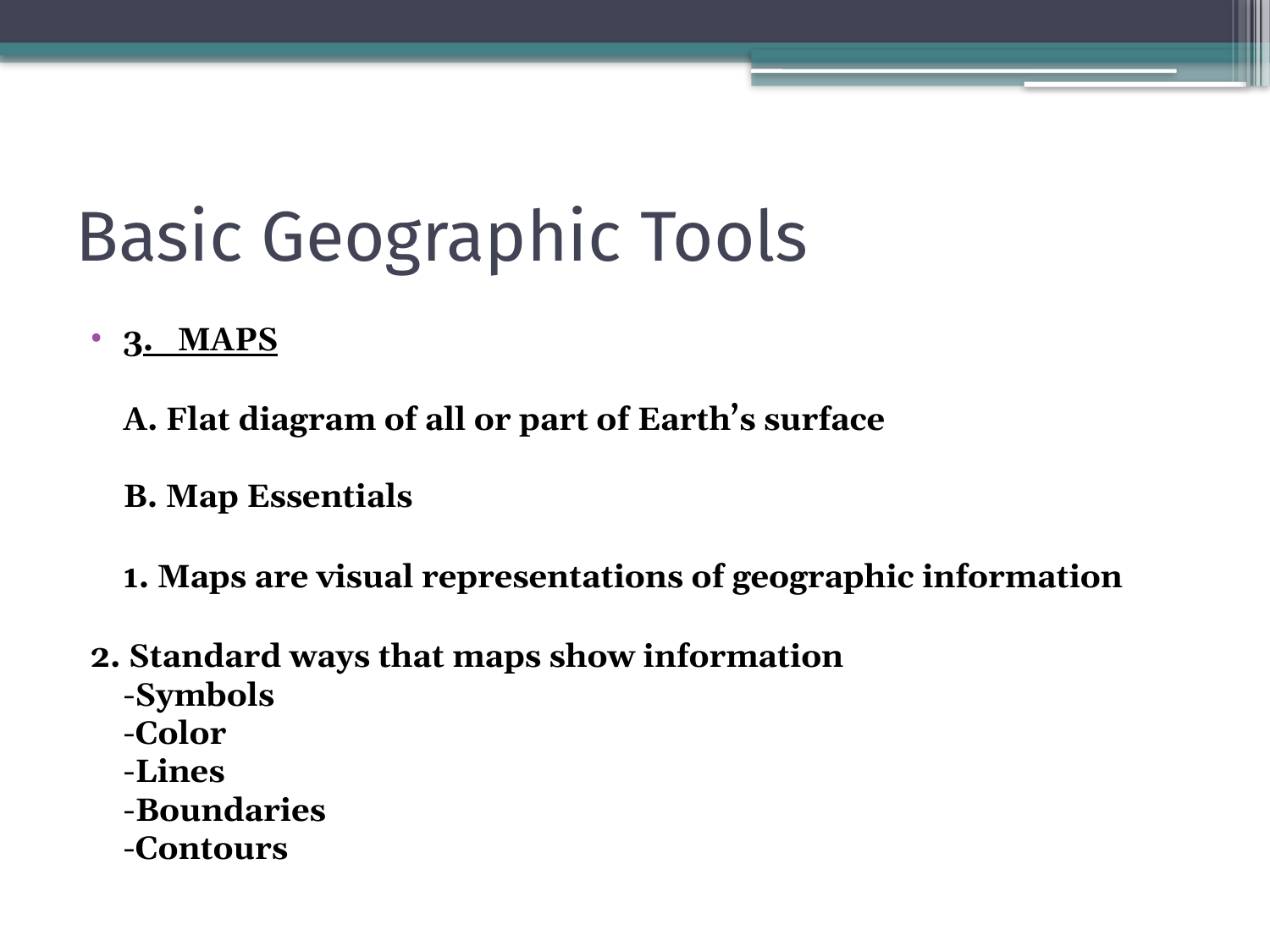

# Basic Geographic Tools
3.   MAPS
A. Flat diagram of all or part of Earth’s surface
B. Map Essentials
1. Maps are visual representations of geographic information
2. Standard ways that maps show information
-Symbols
-Color
-Lines
-Boundaries
-Contours